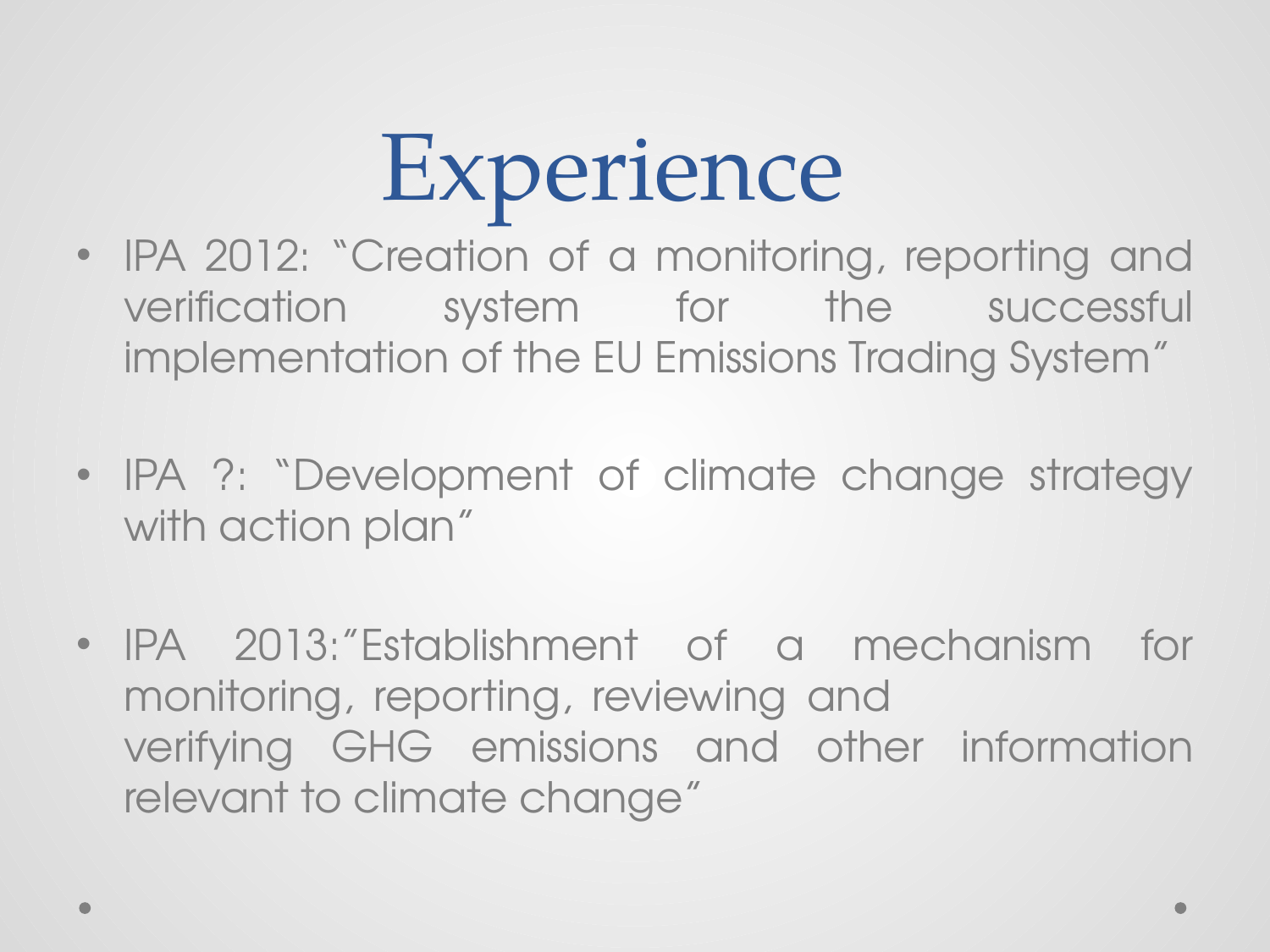

# Experience
IPA 2012: “Creation of a monitoring, reporting and verification system for the successful implementation of the EU Emissions Trading System”

IPA ?: “Development of climate change strategy with action plan”

IPA 2013:”Establishment of a mechanism for monitoring, reporting, reviewing and                verifying GHG emissions and other information relevant to climate change”